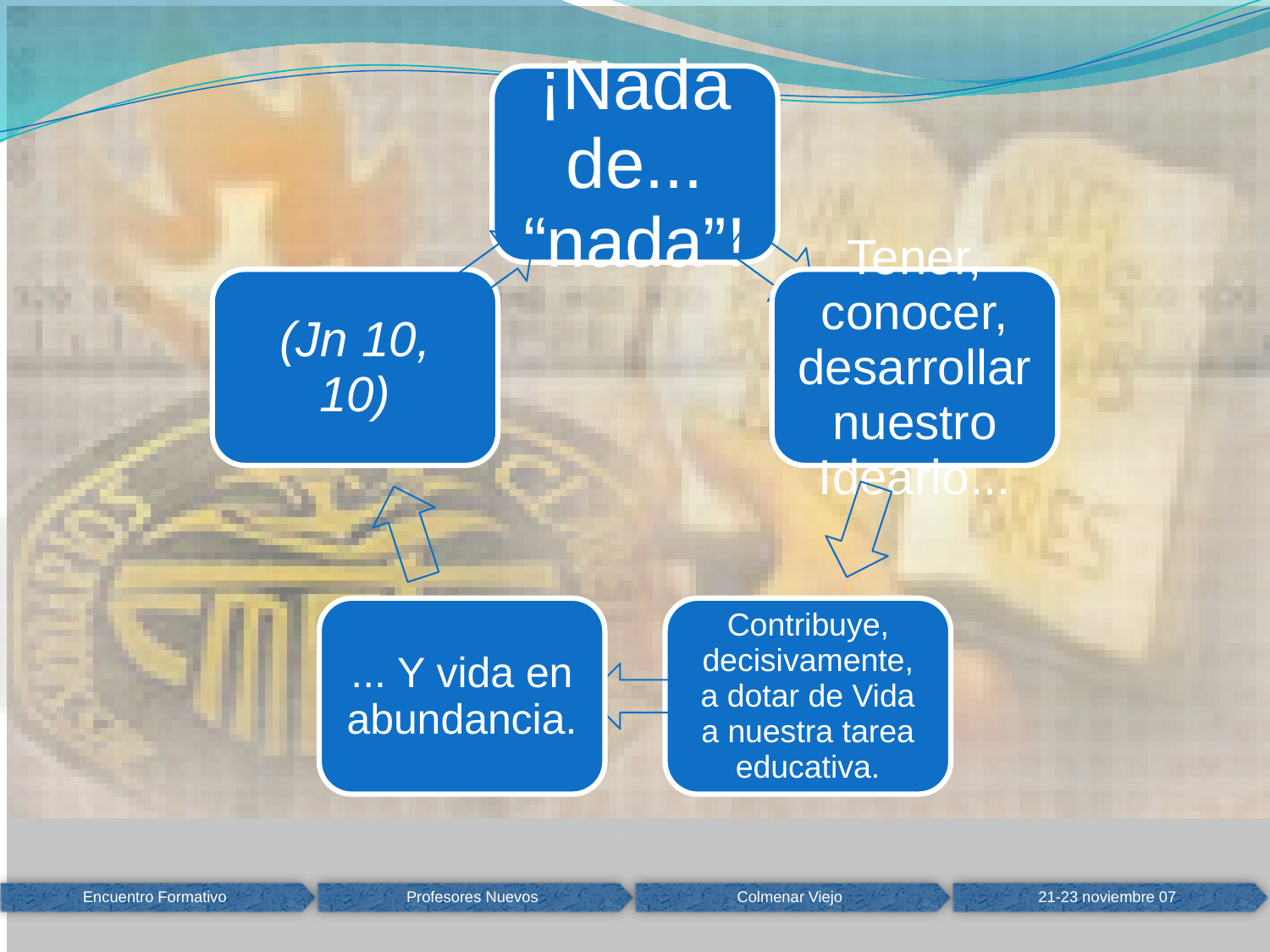

¡Nada de... “nada”!
Tener, conocer, desarrollar nuestro Ideario...
Contribuye, decisivamente, a dotar de Vida a nuestra tarea educativa.
... Y vida en abundancia.
(Jn 10, 10)
21-23 noviembre 07
Encuentro Formativo
Profesores Nuevos
Colmenar Viejo